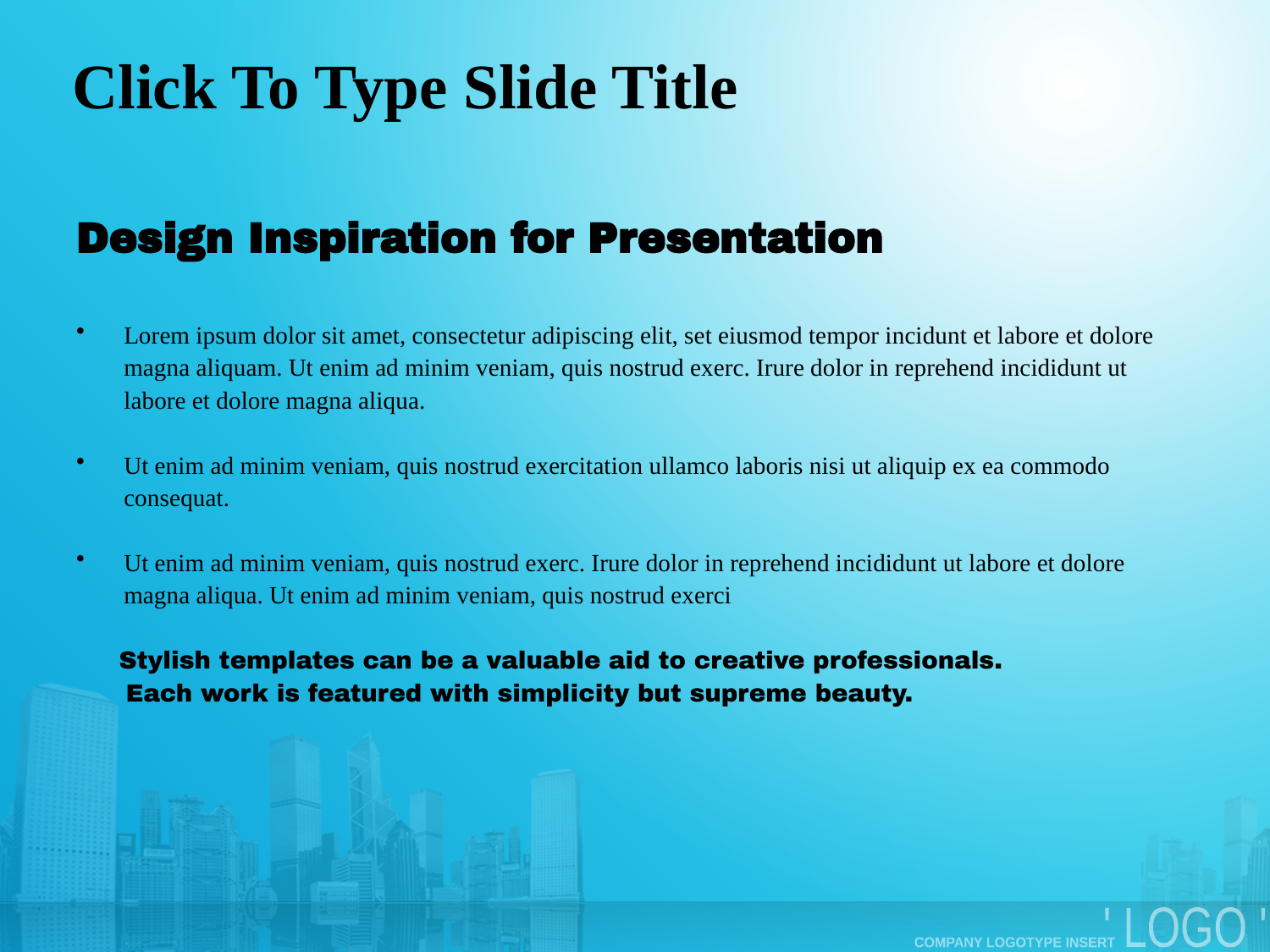

# Click To Type Slide Title
Design Inspiration for Presentation

Lorem ipsum dolor sit amet, consectetur adipiscing elit, set eiusmod tempor incidunt et labore et dolore magna aliquam. Ut enim ad minim veniam, quis nostrud exerc. Irure dolor in reprehend incididunt ut labore et dolore magna aliqua.
Ut enim ad minim veniam, quis nostrud exercitation ullamco laboris nisi ut aliquip ex ea commodo consequat.

Ut enim ad minim veniam, quis nostrud exerc. Irure dolor in reprehend incididunt ut labore et dolore magna aliqua. Ut enim ad minim veniam, quis nostrud exerci

       Stylish templates can be a valuable aid to creative professionals.
      Each work is featured with simplicity but supreme beauty.